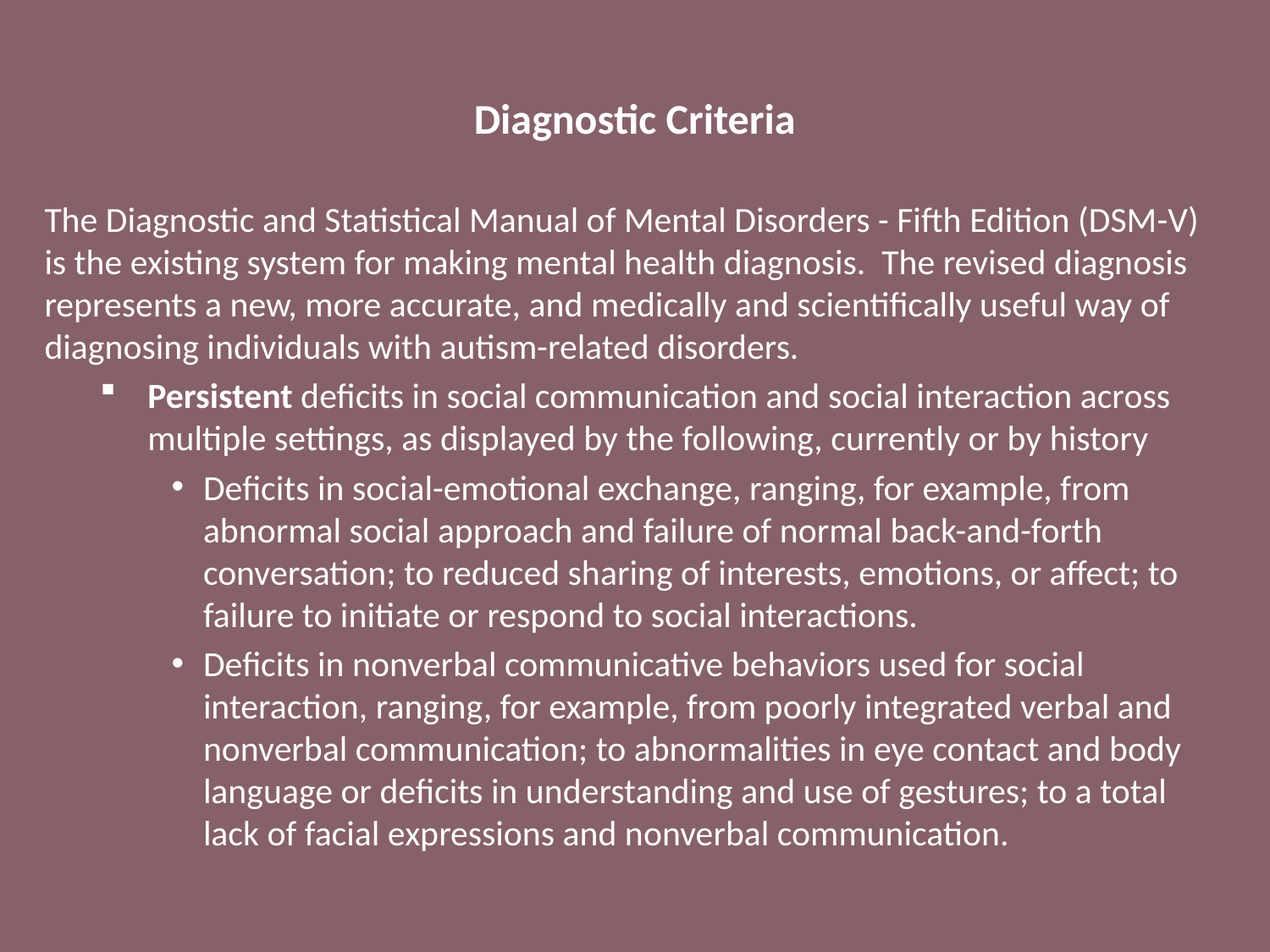

# Diagnostic Criteria
The Diagnostic and Statistical Manual of Mental Disorders - Fifth Edition (DSM-V) is the existing system for making mental health diagnosis.  The revised diagnosis represents a new, more accurate, and medically and scientifically useful way of diagnosing individuals with autism-related disorders.
Persistent deficits in social communication and social interaction across multiple settings, as displayed by the following, currently or by history
Deficits in social-emotional exchange, ranging, for example, from abnormal social approach and failure of normal back-and-forth conversation; to reduced sharing of interests, emotions, or affect; to failure to initiate or respond to social interactions.
Deficits in nonverbal communicative behaviors used for social interaction, ranging, for example, from poorly integrated verbal and nonverbal communication; to abnormalities in eye contact and body language or deficits in understanding and use of gestures; to a total lack of facial expressions and nonverbal communication.